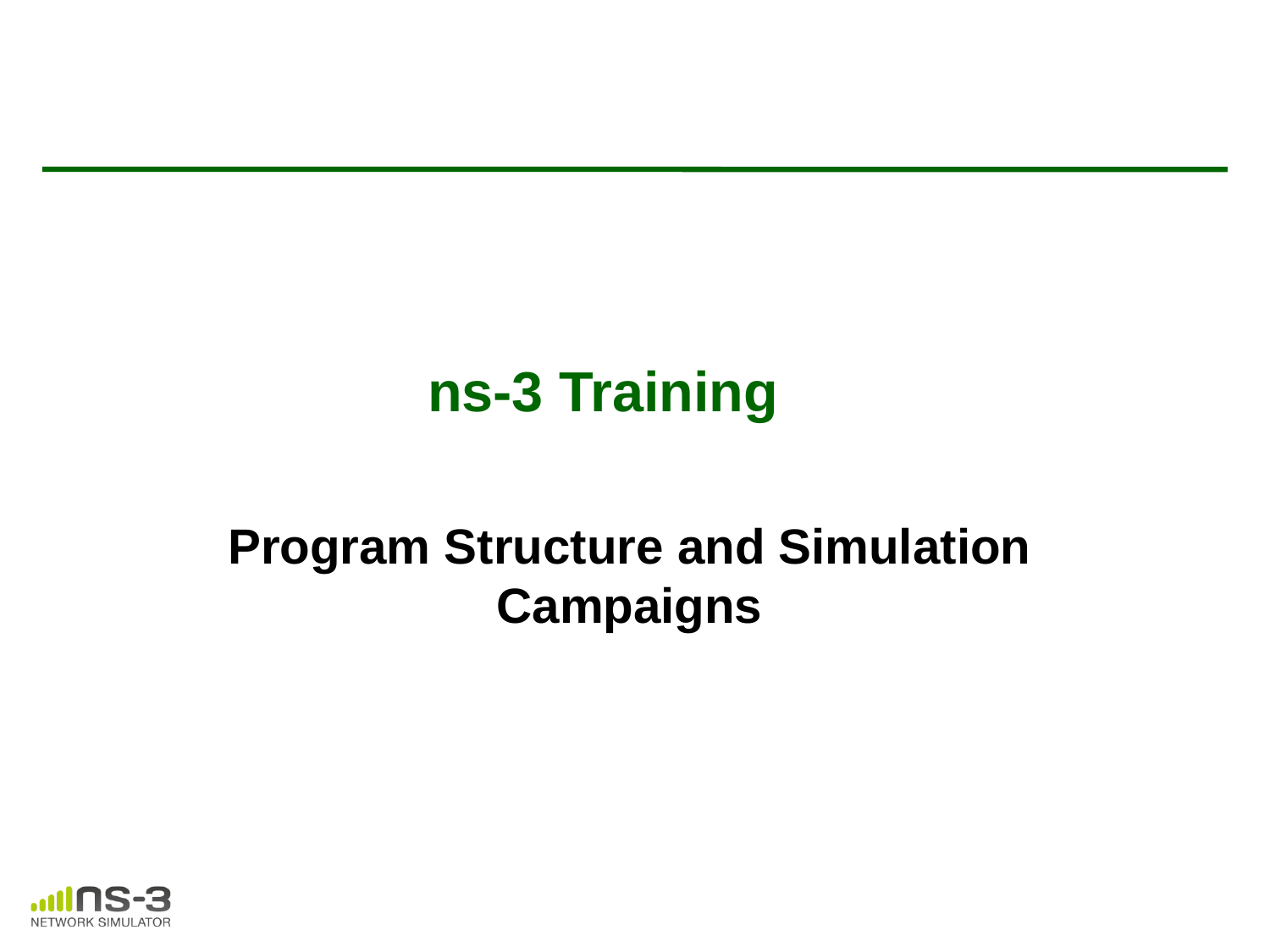

ns-3 Training

Program Structure and Simulation Campaigns